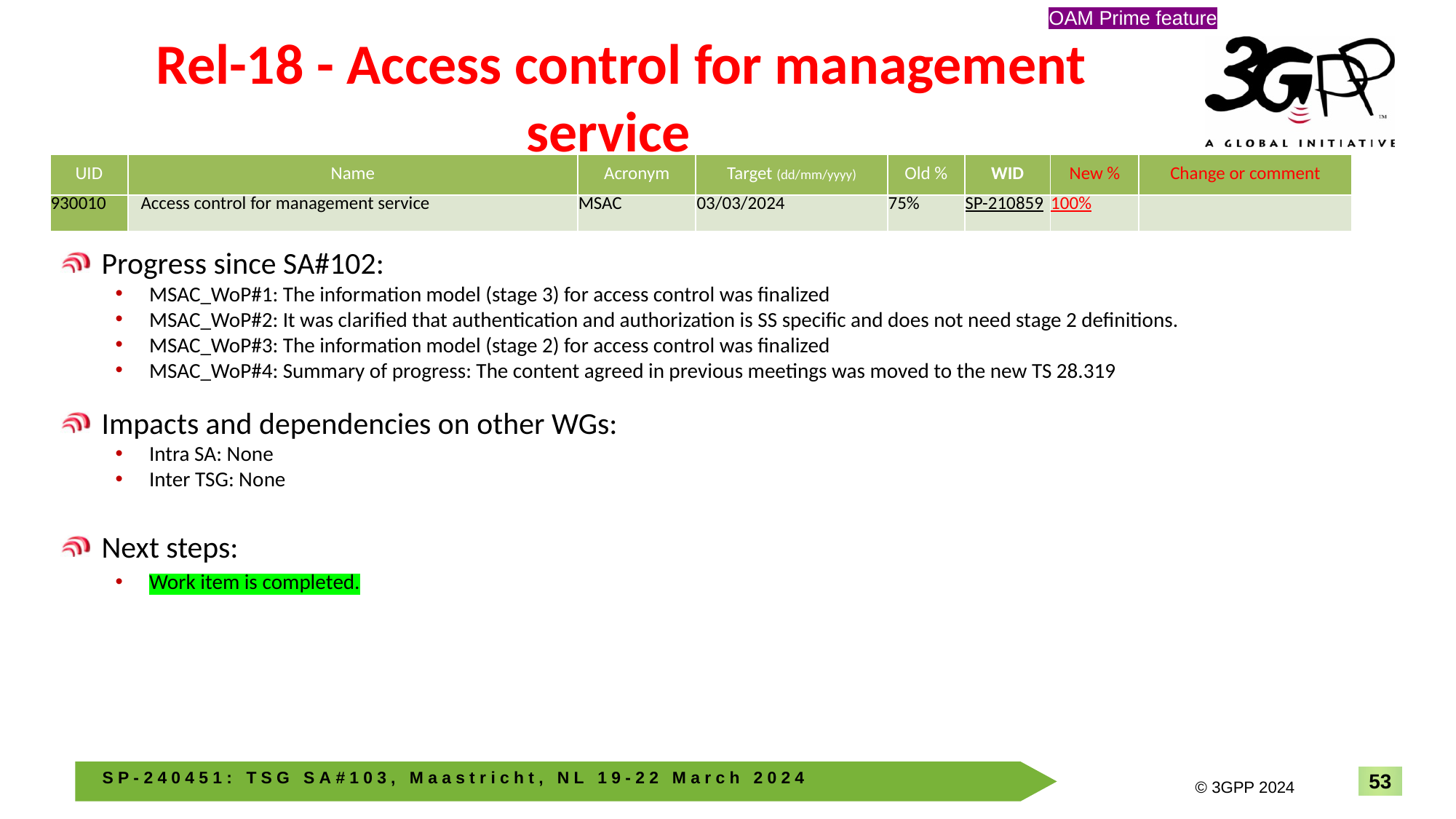

OAM Prime feature
# Rel-18 - Access control for management service
| UID | Name | Acronym | Target (dd/mm/yyyy) | Old % | WID | New % | Change or comment |
| --- | --- | --- | --- | --- | --- | --- | --- |
| 930010 | Access control for management service | MSAC | 03/03/2024 | 75% | SP-210859 | 100% |  |
Progress since SA#102:
MSAC_WoP#1: The information model (stage 3) for access control was finalized
MSAC_WoP#2: It was clarified that authentication and authorization is SS specific and does not need stage 2 definitions.
MSAC_WoP#3: The information model (stage 2) for access control was finalized
MSAC_WoP#4: Summary of progress: The content agreed in previous meetings was moved to the new TS 28.319

Impacts and dependencies on other WGs:
Intra SA: None
Inter TSG: None

Next steps:
Work item is completed.